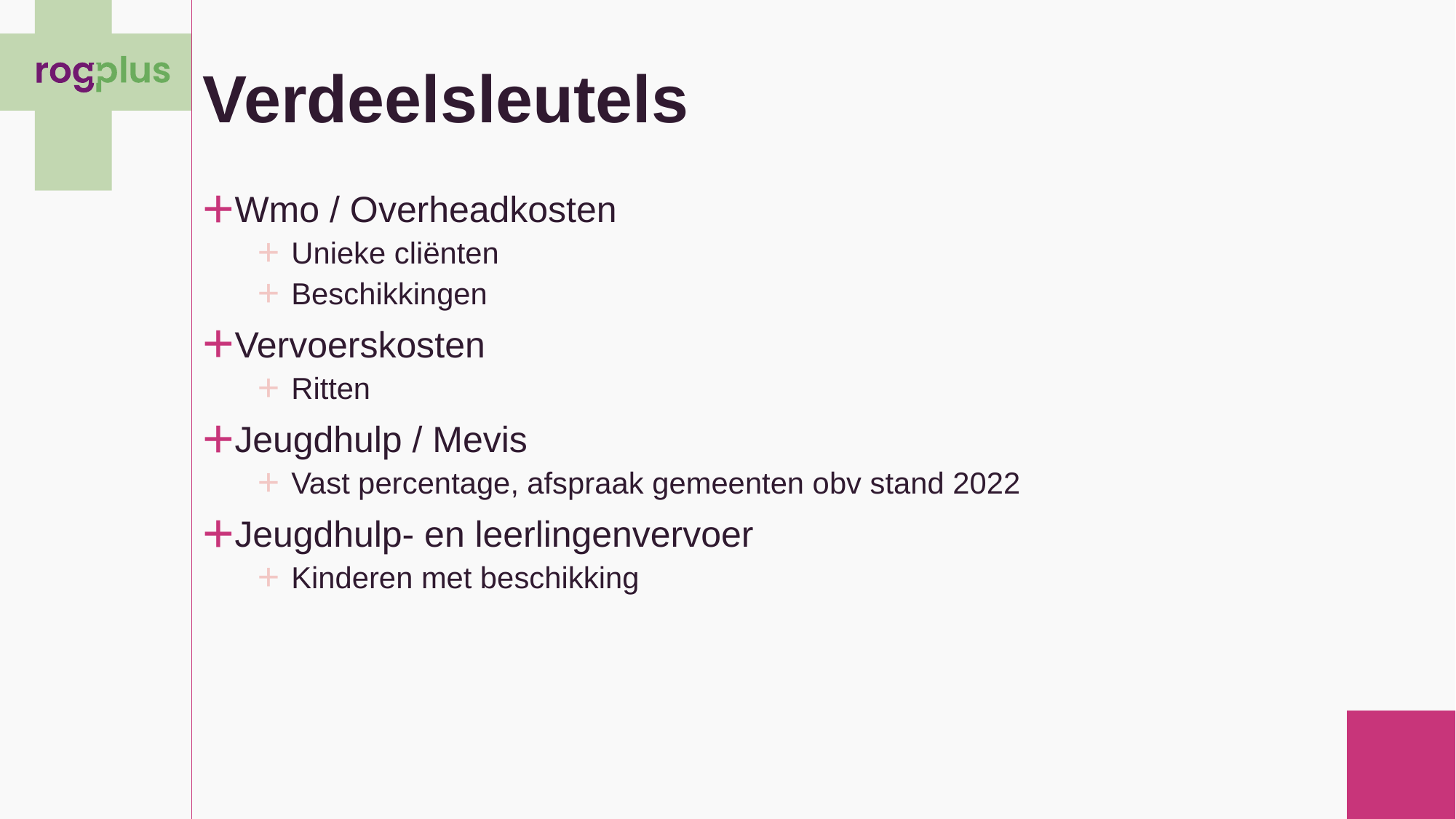

# Verdeelsleutels
Wmo / Overheadkosten
Unieke cliënten
Beschikkingen
Vervoerskosten
Ritten
Jeugdhulp / Mevis
Vast percentage, afspraak gemeenten obv stand 2022
Jeugdhulp- en leerlingenvervoer
Kinderen met beschikking